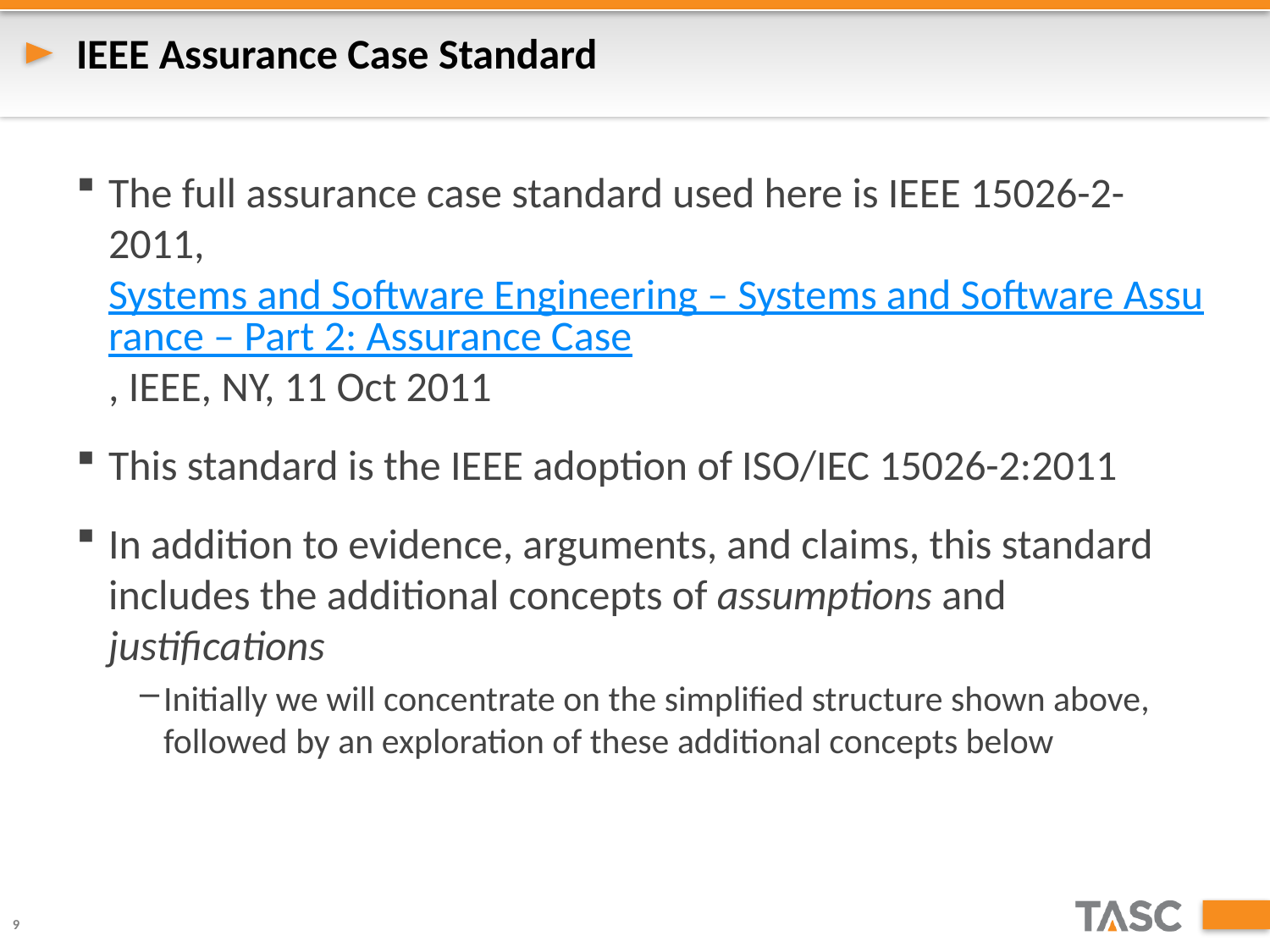

# IEEE Assurance Case Standard
The full assurance case standard used here is IEEE 15026-2-2011, Systems and Software Engineering – Systems and Software Assurance – Part 2: Assurance Case, IEEE, NY, 11 Oct 2011
This standard is the IEEE adoption of ISO/IEC 15026-2:2011
In addition to evidence, arguments, and claims, this standard includes the additional concepts of assumptions and justifications
Initially we will concentrate on the simplified structure shown above, followed by an exploration of these additional concepts below
9